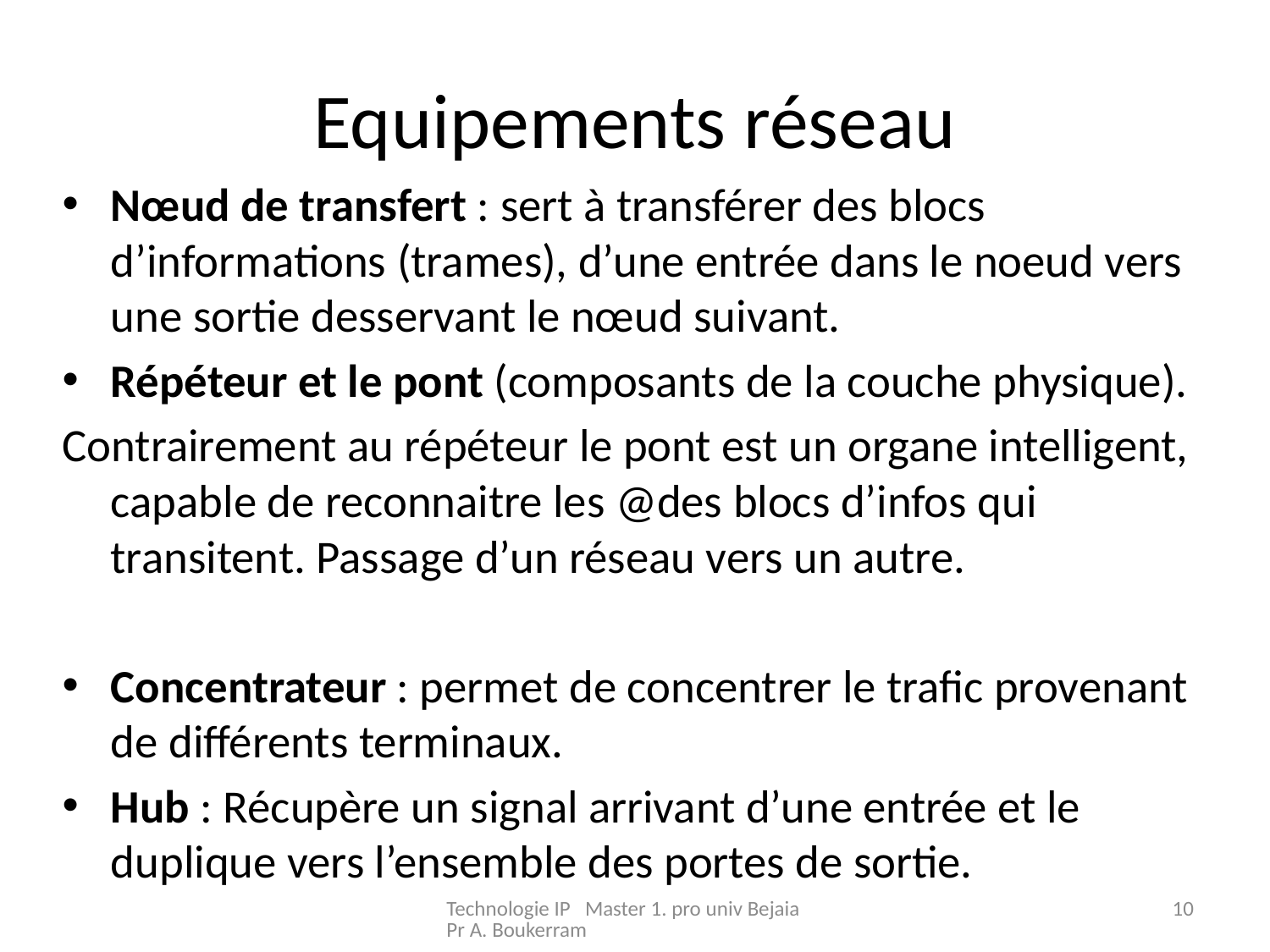

# Equipements réseau
Nœud de transfert : sert à transférer des blocs d’informations (trames), d’une entrée dans le noeud vers une sortie desservant le nœud suivant.
Répéteur et le pont (composants de la couche physique).
Contrairement au répéteur le pont est un organe intelligent, capable de reconnaitre les @des blocs d’infos qui transitent. Passage d’un réseau vers un autre.

Concentrateur : permet de concentrer le trafic provenant de différents terminaux.
Hub : Récupère un signal arrivant d’une entrée et le duplique vers l’ensemble des portes de sortie.

Technologie IP   Master 1. pro univ Bejaia   Pr A. Boukerram
10